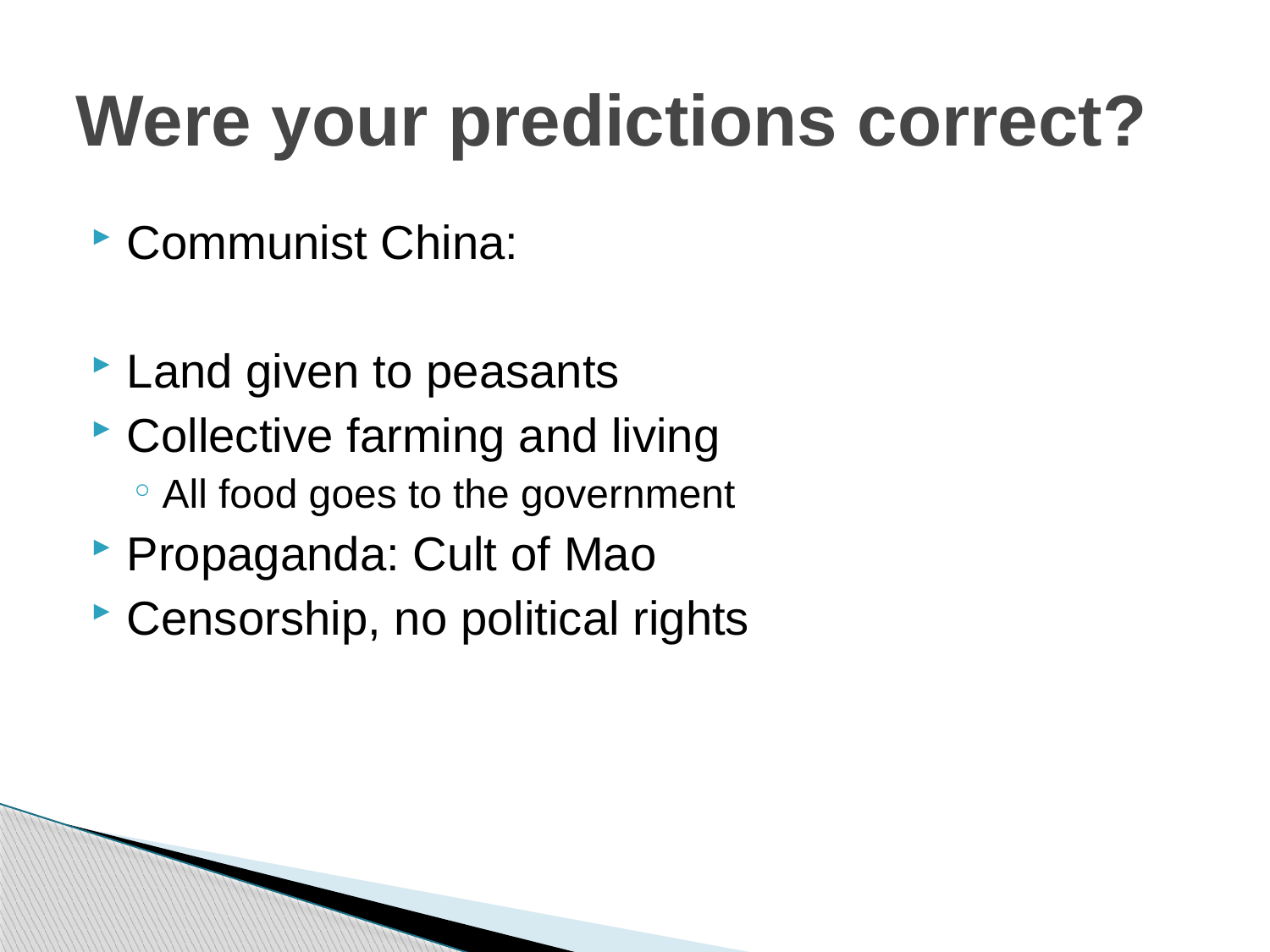

# Were your predictions correct?
Communist China:

Land given to peasants
Collective farming and living
All food goes to the government
Propaganda: Cult of Mao
Censorship, no political rights